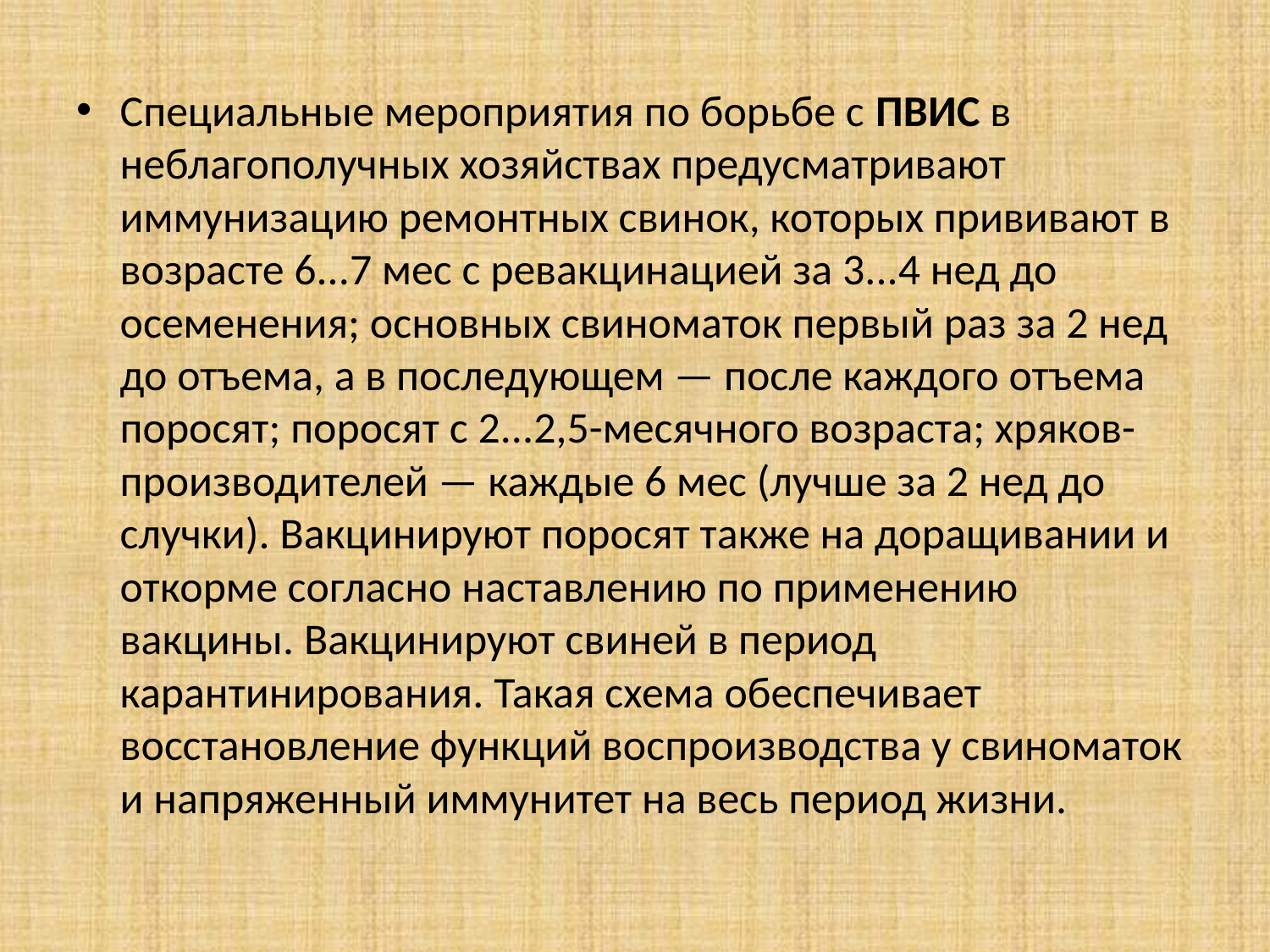

Специальные мероприятия по борьбе с ПВИС в неблагополучных хозяйствах предусматривают иммунизацию ремонтных свинок, которых прививают в возрасте 6...7 мес с ревакцинацией за 3...4 нед до осеменения; основных свиноматок первый раз за 2 нед до отъема, а в последующем — после каждого отъема поросят; поросят с 2...2,5-месячного возраста; хряков-производителей — каждые 6 мес (лучше за 2 нед до случки). Вакцинируют поросят также на доращивании и откорме согласно наставлению по применению вакцины. Вакцинируют свиней в период карантинирования. Такая схема обеспечивает восстановление функций воспроизводства у свиноматок и напряженный иммунитет на весь период жизни.